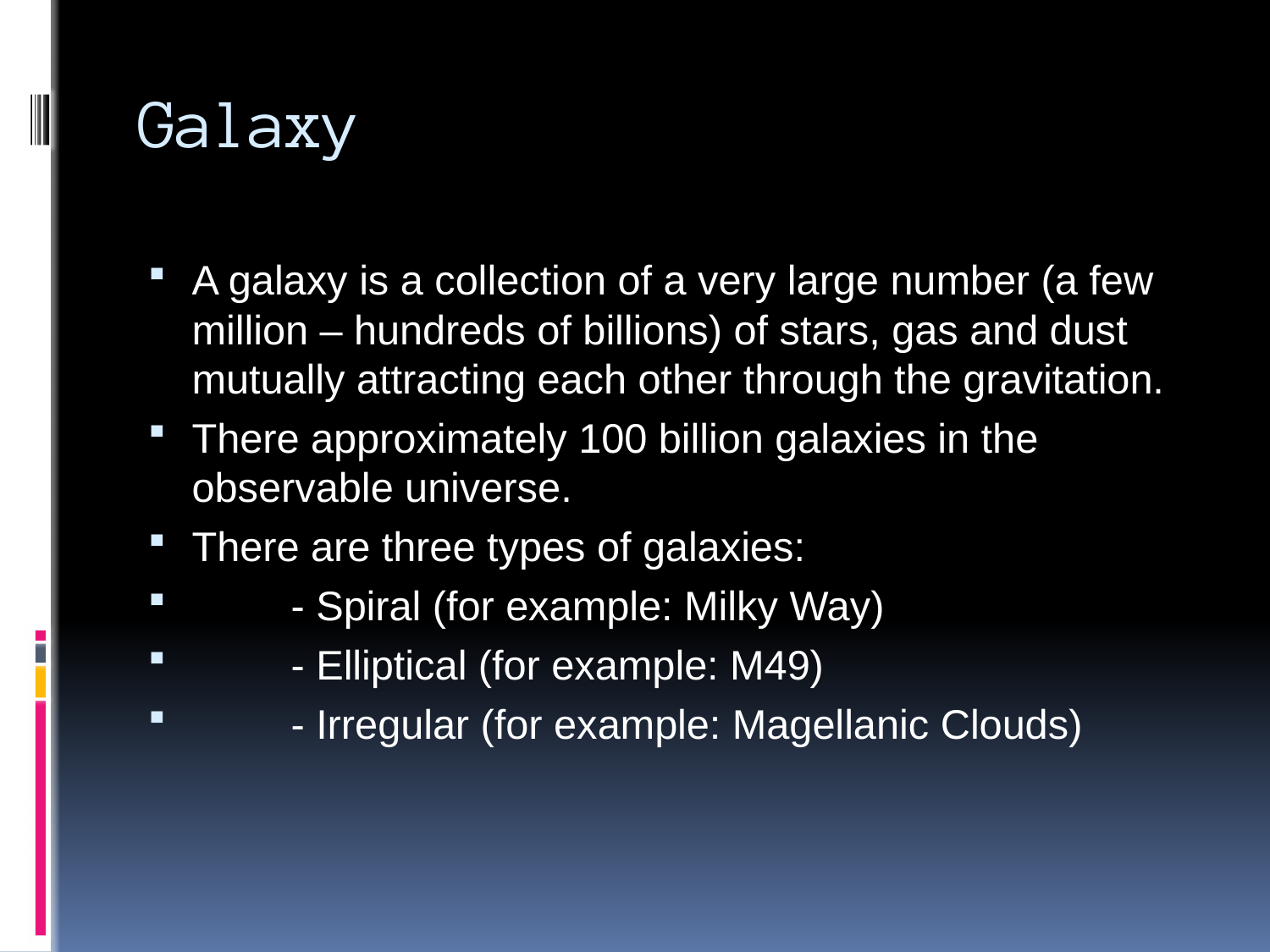

# Galaxy
A galaxy is a collection of a very large number (a few million – hundreds of billions) of stars, gas and dust mutually attracting each other through the gravitation.
There approximately 100 billion galaxies in the observable universe.
There are three types of galaxies:
	- Spiral (for example: Milky Way)
	- Elliptical (for example: M49)
	- Irregular (for example: Magellanic Clouds)